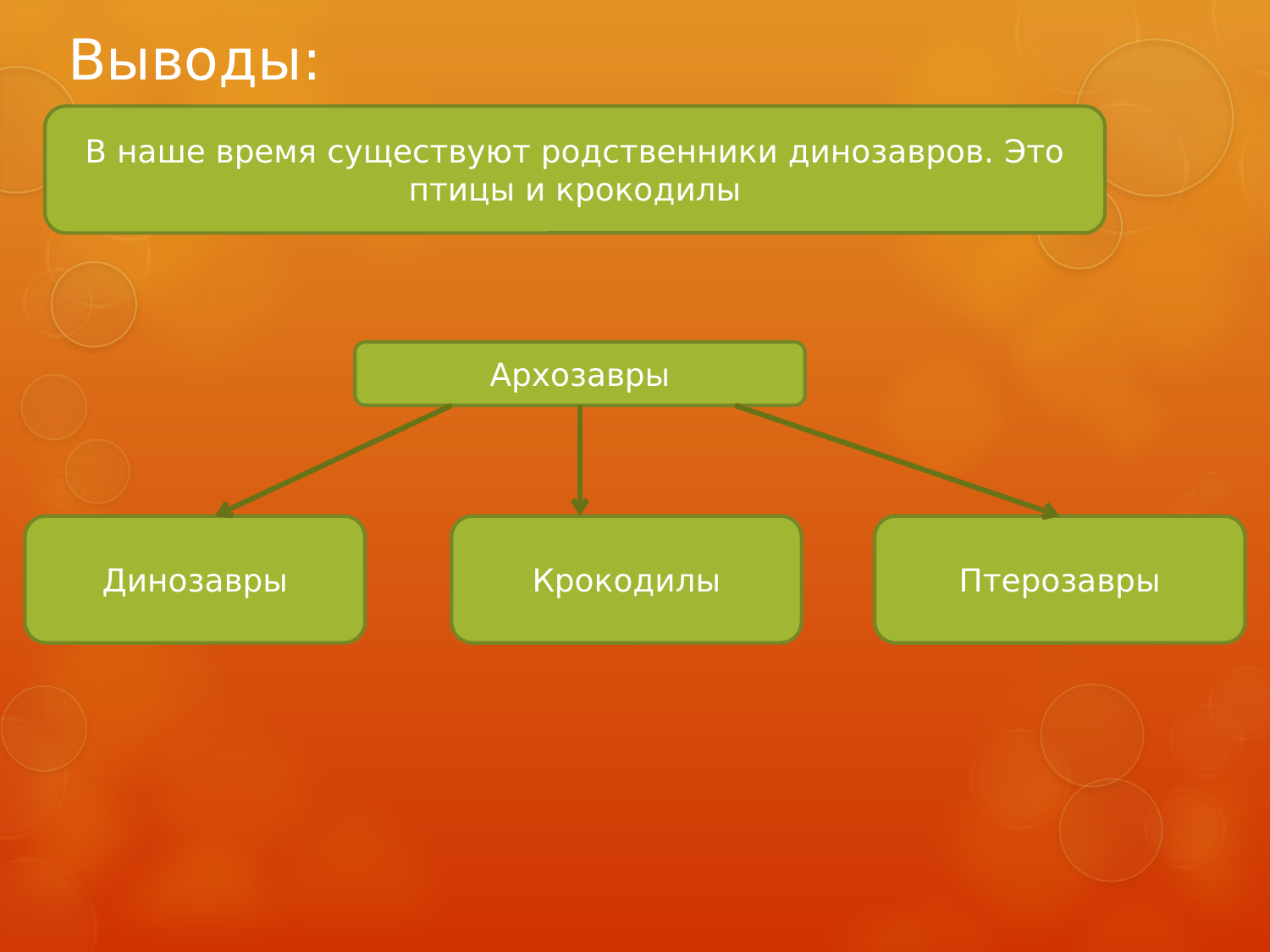

# Выводы:
В наше время существуют родственники динозавров. Это птицы и крокодилы
Архозавры
Динозавры
Крокодилы
Птерозавры